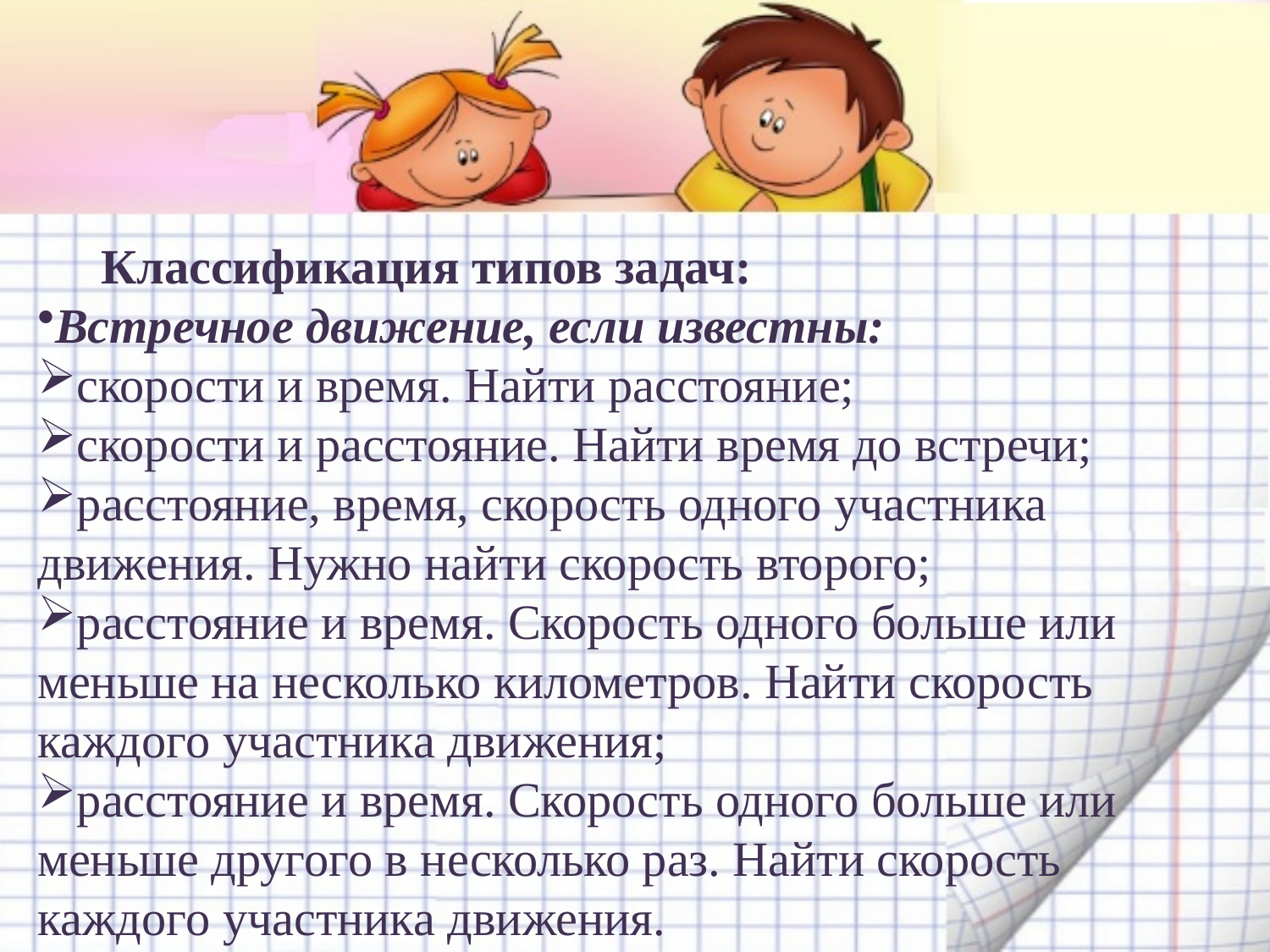

Классификация типов задач:
Встречное движение, если известны:
скорости и время. Найти расстояние;
скорости и расстояние. Найти время до встречи;
расстояние, время, скорость одного участника движения. Нужно найти скорость второго;
расстояние и время. Скорость одного больше или меньше на несколько километров. Найти скорость каждого участника движения;
расстояние и время. Скорость одного больше или меньше другого в несколько раз. Найти скорость каждого участника движения.